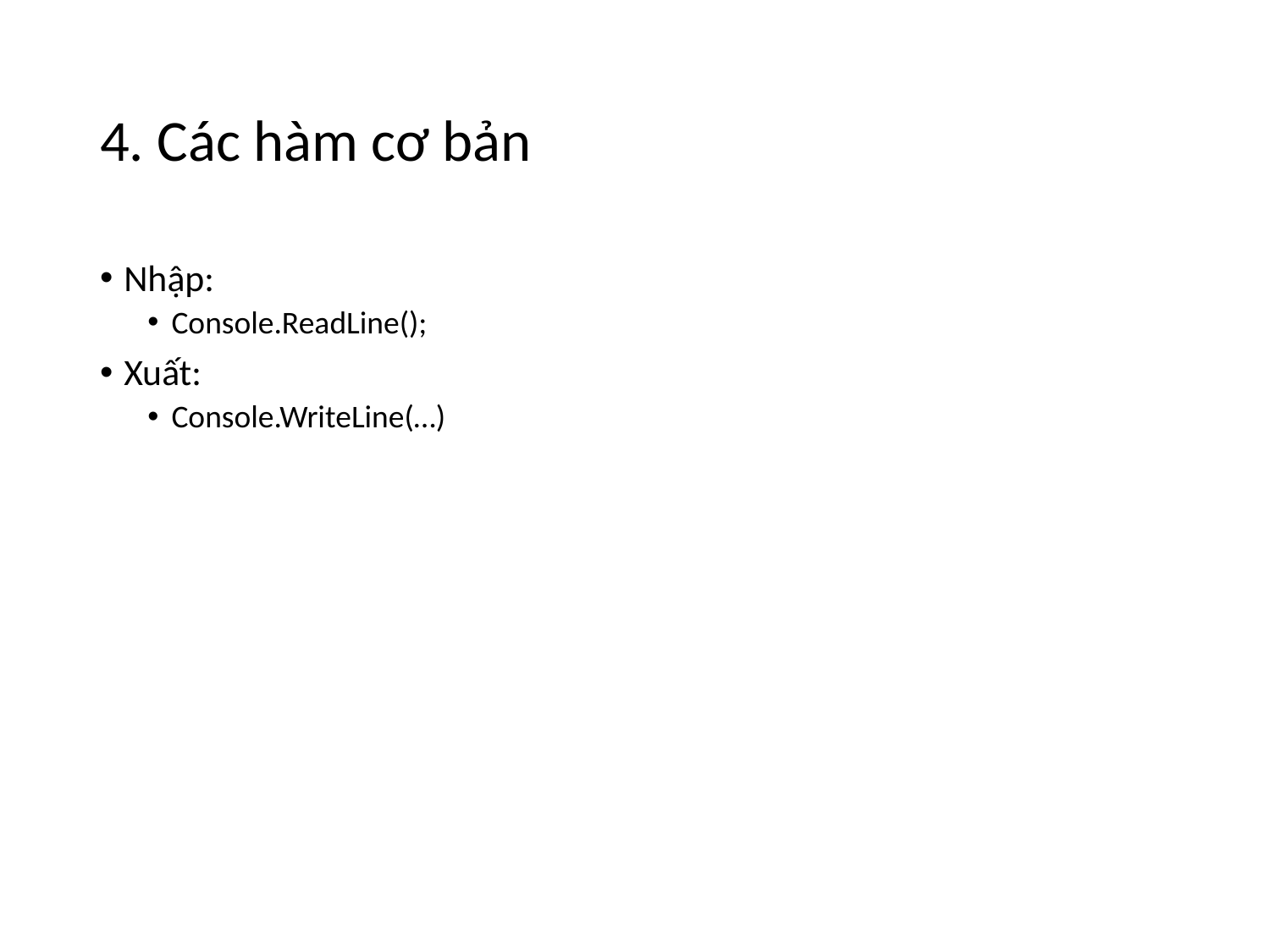

# 4. Các hàm cơ bản
Nhập:
Console.ReadLine();
Xuất:
Console.WriteLine(…)